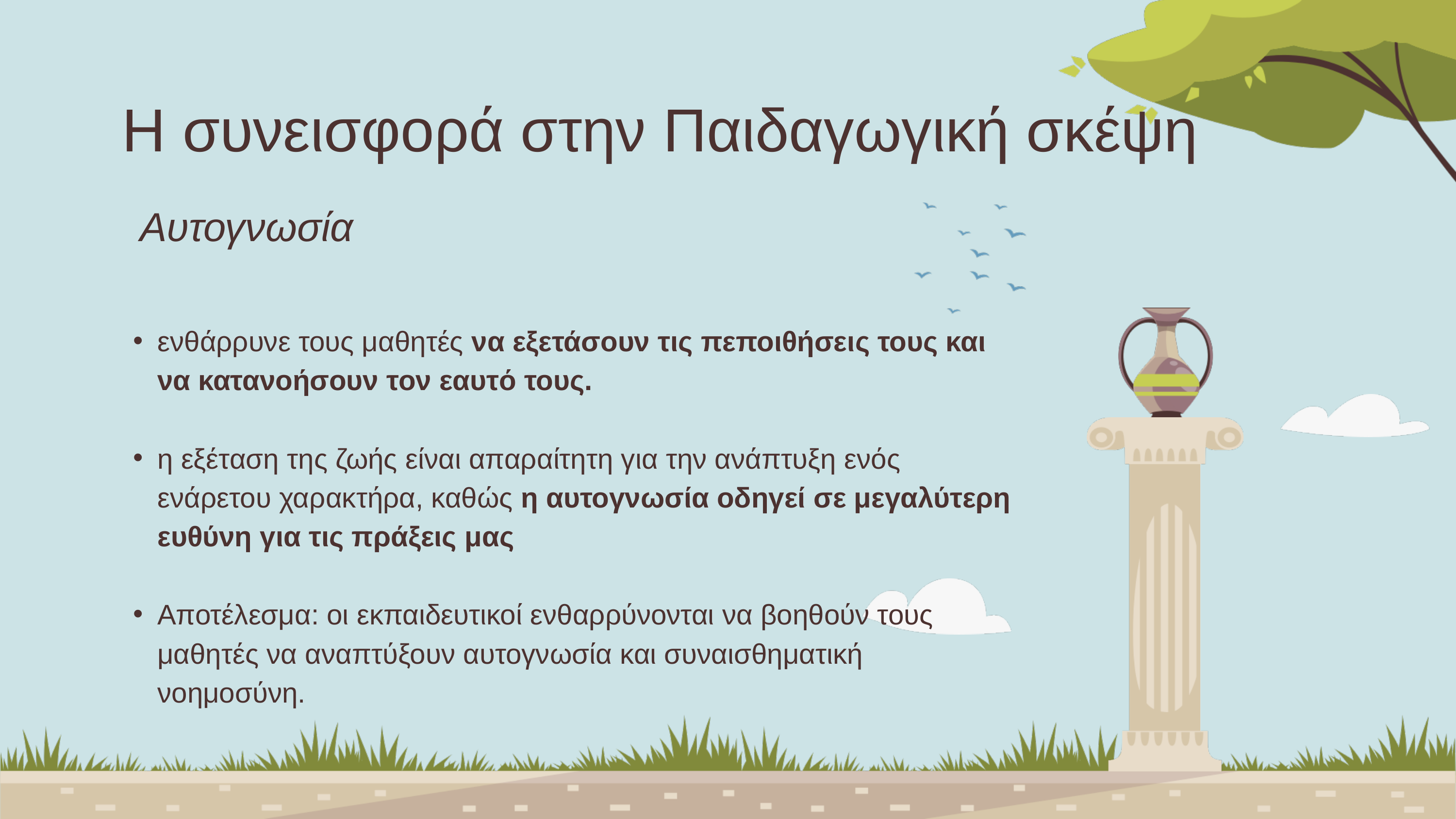

Η συνεισφορά στην Παιδαγωγική σκέψη
Αυτογνωσία

ενθάρρυνε τους μαθητές να εξετάσουν τις πεποιθήσεις τους και να κατανοήσουν τον εαυτό τους.

η εξέταση της ζωής είναι απαραίτητη για την ανάπτυξη ενός ενάρετου χαρακτήρα, καθώς η αυτογνωσία οδηγεί σε μεγαλύτερη ευθύνη για τις πράξεις μας

Αποτέλεσμα: οι εκπαιδευτικοί ενθαρρύνονται να βοηθούν τους μαθητές να αναπτύξουν αυτογνωσία και συναισθηματική νοημοσύνη.